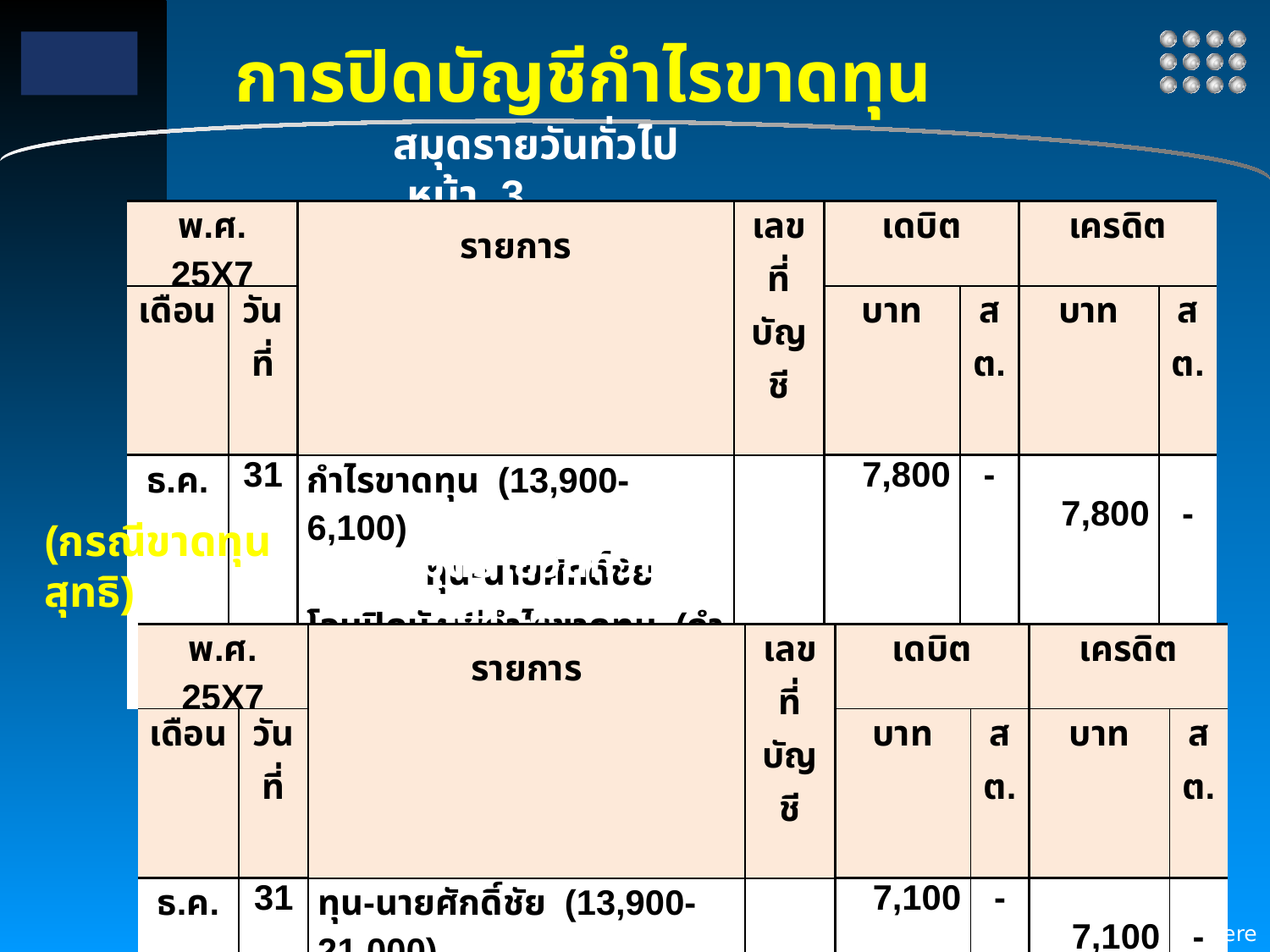

# การปิดบัญชีกำไรขาดทุน
สมุดรายวันทั่วไป                                                            หน้า  3
| พ.ศ. 25X7 |  | รายการ | เลขที่ บัญชี | เดบิต |  | เครดิต |  |
| --- | --- | --- | --- | --- | --- | --- | --- |
| เดือน | วันที่ |  |  | บาท | สต. | บาท | สต. |
| ธ.ค. | 31 | กำไรขาดทุน (13,900-6,100) ทุน-นายศักดิ์ชัย โอนปิดบัญชีกำไรขาดทุน (กำไรสุทธิ) ไปบัญชีทุน |  | 7,800 | - | 7,800 | - |
(กรณีขาดทุนสุทธิ)
สมุดรายวันทั่วไป                                                              หน้า  3
| พ.ศ. 25X7 |  | รายการ | เลขที่ บัญชี | เดบิต |  | เครดิต |  |
| --- | --- | --- | --- | --- | --- | --- | --- |
| เดือน | วันที่ |  |  | บาท | สต. | บาท | สต. |
| ธ.ค. | 31 | ทุน-นายศักดิ์ชัย (13,900-21,000) กำไรขาดทุน โอนปิดบัญชีกำไรขาดทุน (ขาดทุนสุทธิ) ไปบัญชีทุน |  | 7,100 | - | 7,100 | - |